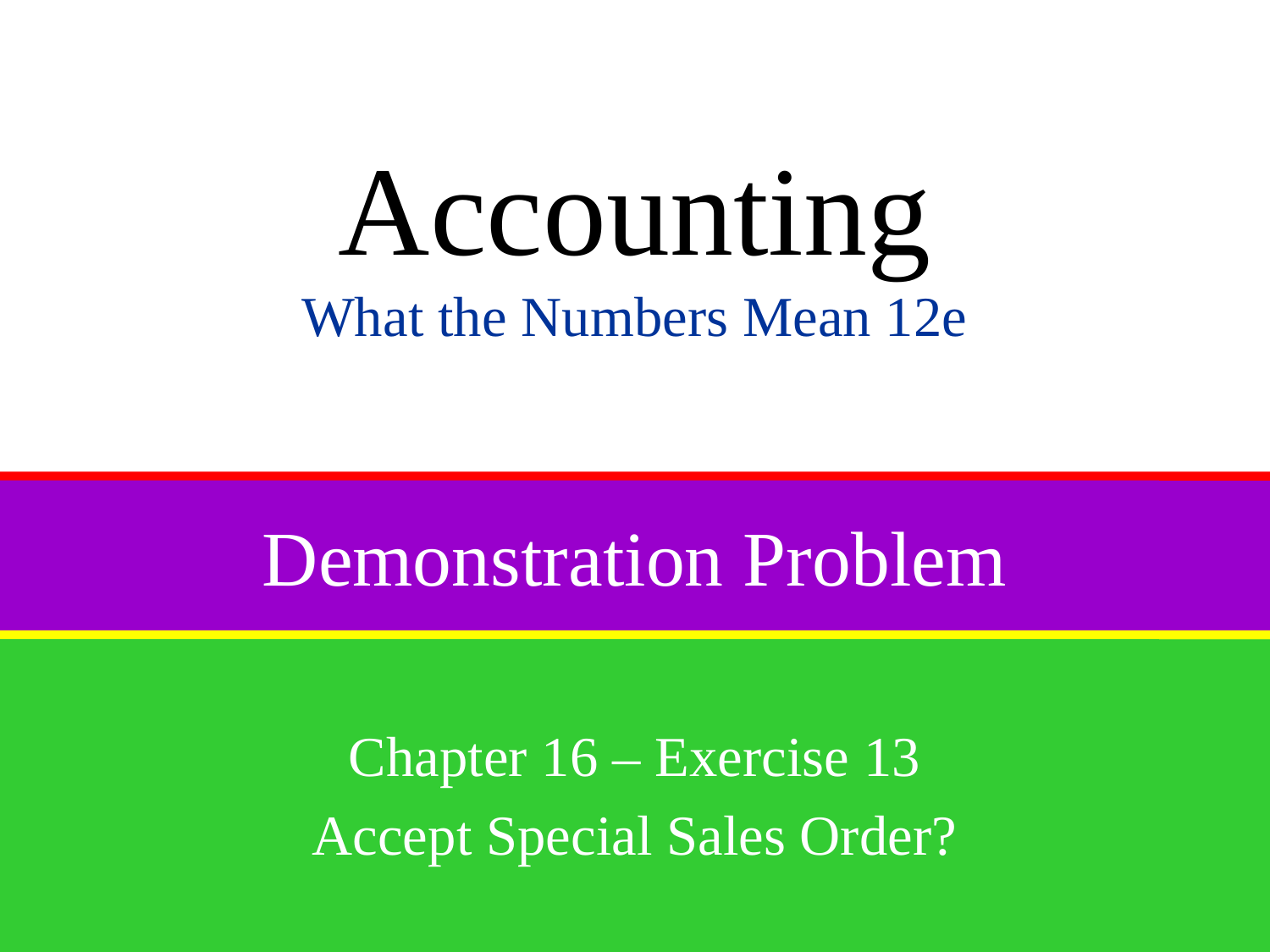

Accounting
What the Numbers Mean 12e
# Demonstration Problem

Chapter 16 – Exercise 13
Accept Special Sales Order?